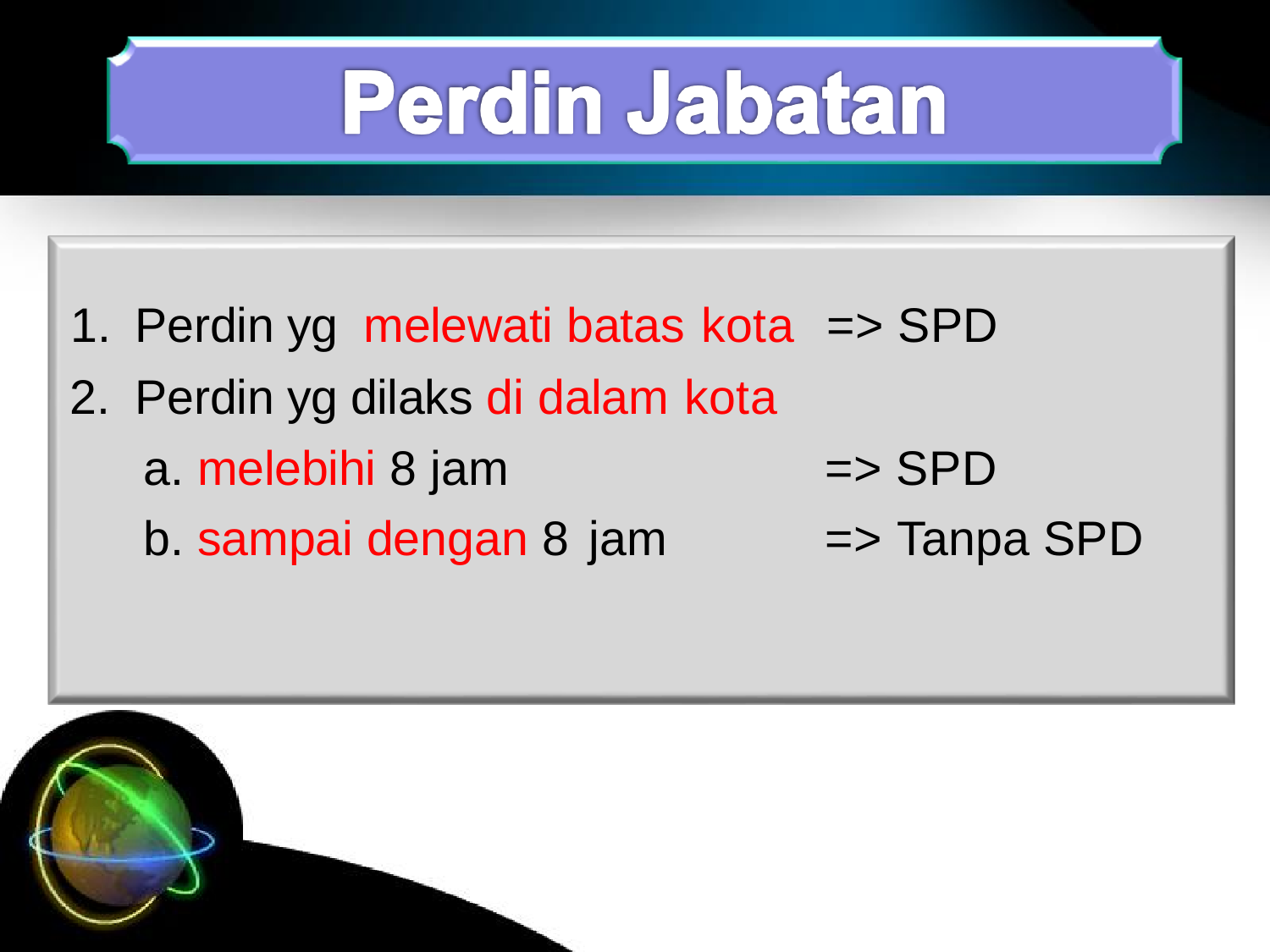

# 1.	Perdin yg  melewati batas kota	=> SPD
2.	Perdin yg dilaks di dalam kota
melebihi 8 jam
sampai dengan 8 jam
=> SPD
=> Tanpa SPD